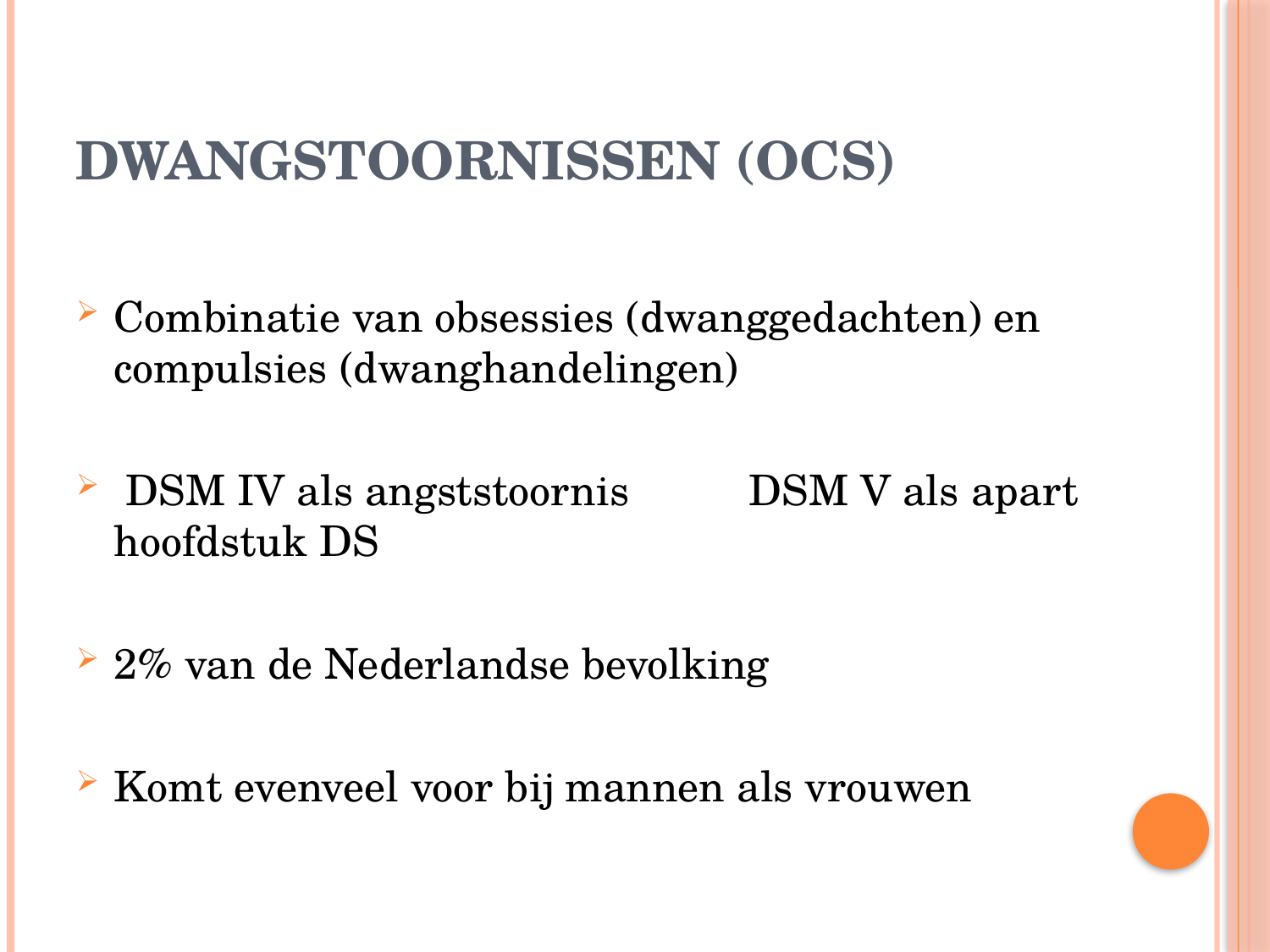

# Dwangstoornissen (OCS)

Combinatie van obsessies (dwanggedachten) en compulsies (dwanghandelingen)

 DSM IV als angststoornis 	DSM V als apart hoofdstuk DS

2% van de Nederlandse bevolking

Komt evenveel voor bij mannen als vrouwen